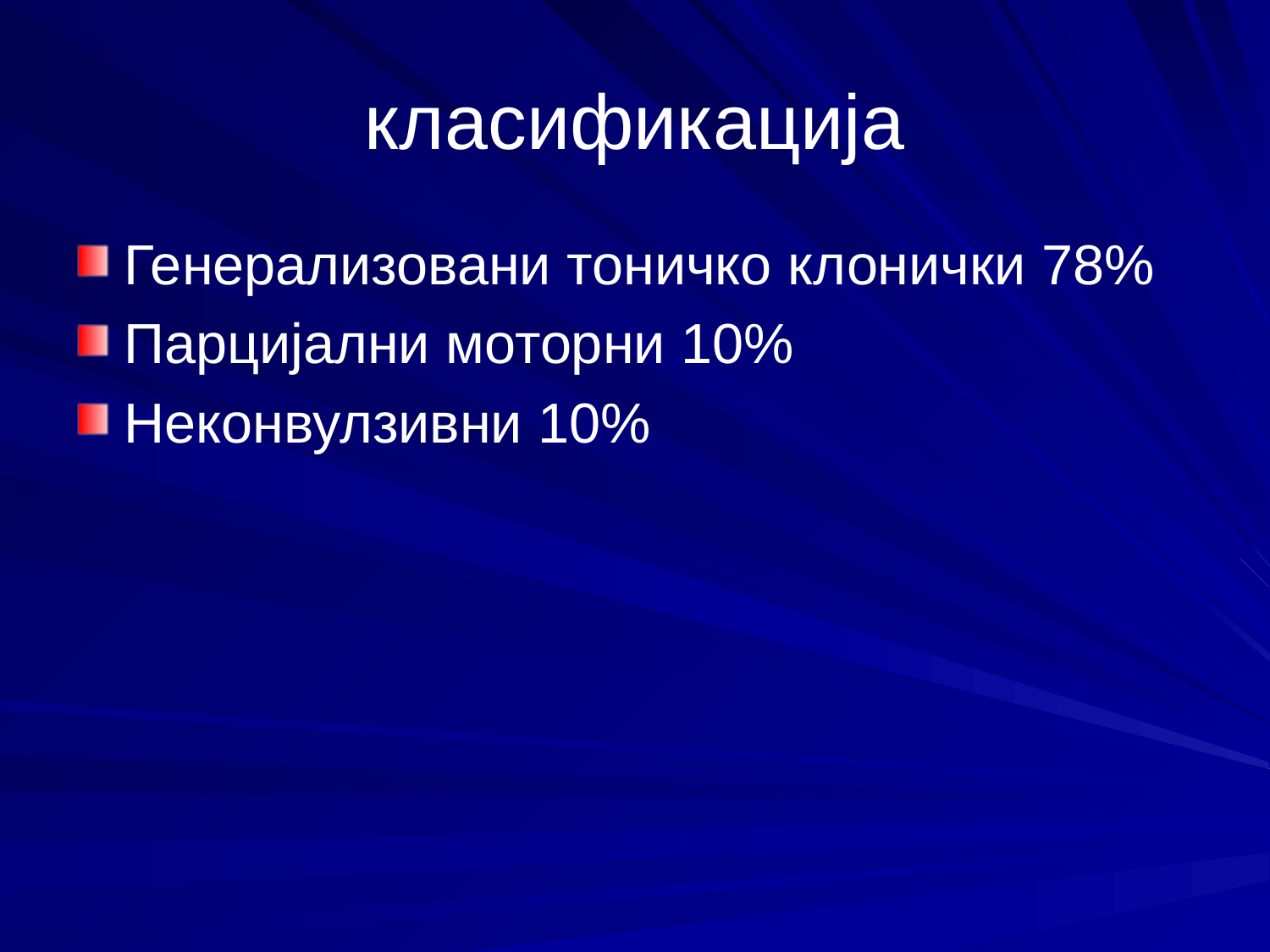

# класификација
Генерализовани тоничко клонички 78%
Парцијални моторни 10%
Неконвулзивни 10%